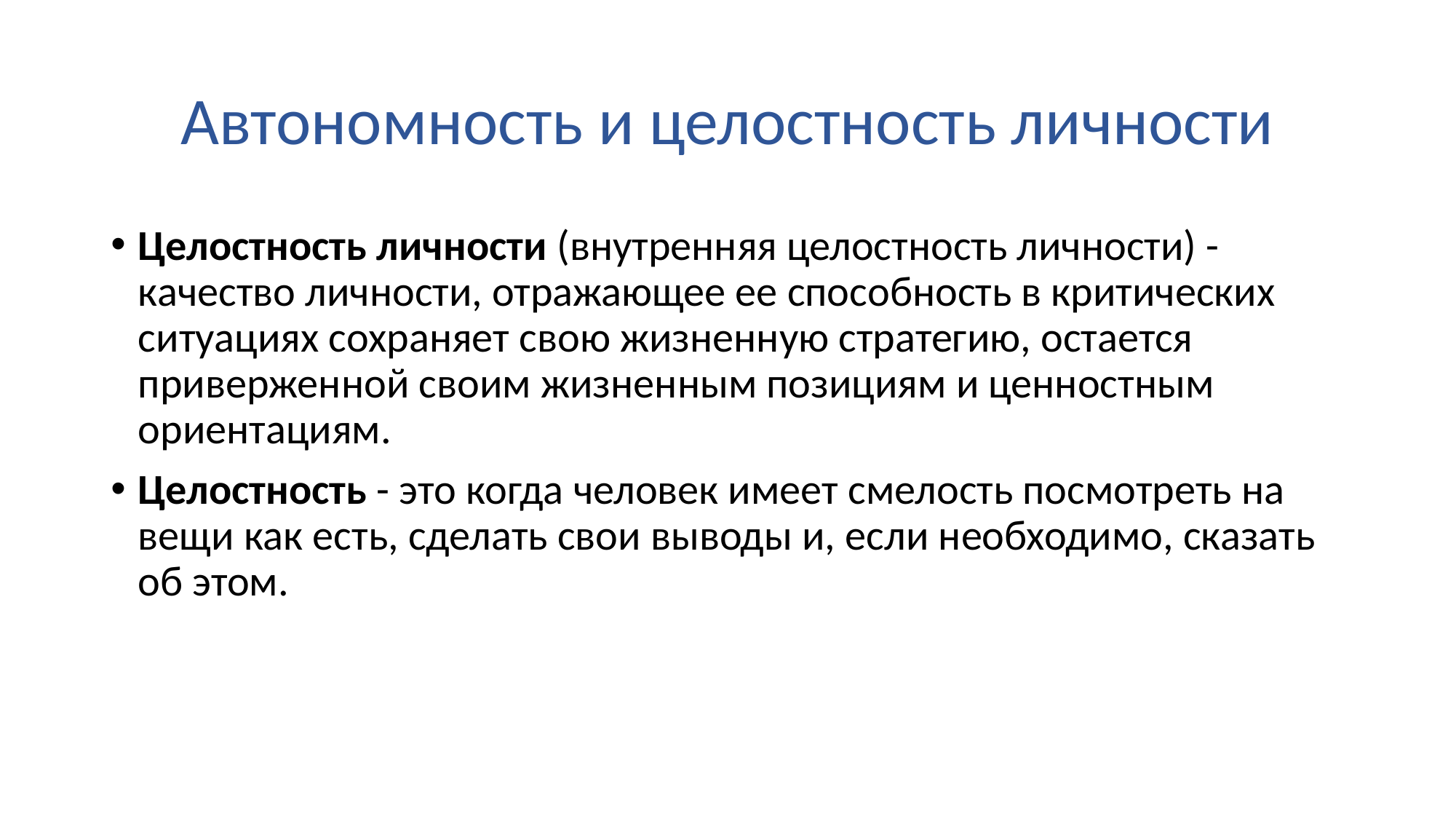

# Автономность и целостность личности
Целостность личности (внутренняя целостность личности) - качество личности, отражающее ее способность в критических ситуациях сохраняет свою жизненную стратегию, остается приверженной своим жизненным позициям и ценностным ориентациям.
Целостность - это когда человек имеет смелость посмотреть на вещи как есть, сделать свои выводы и, если необходимо, сказать об этом.